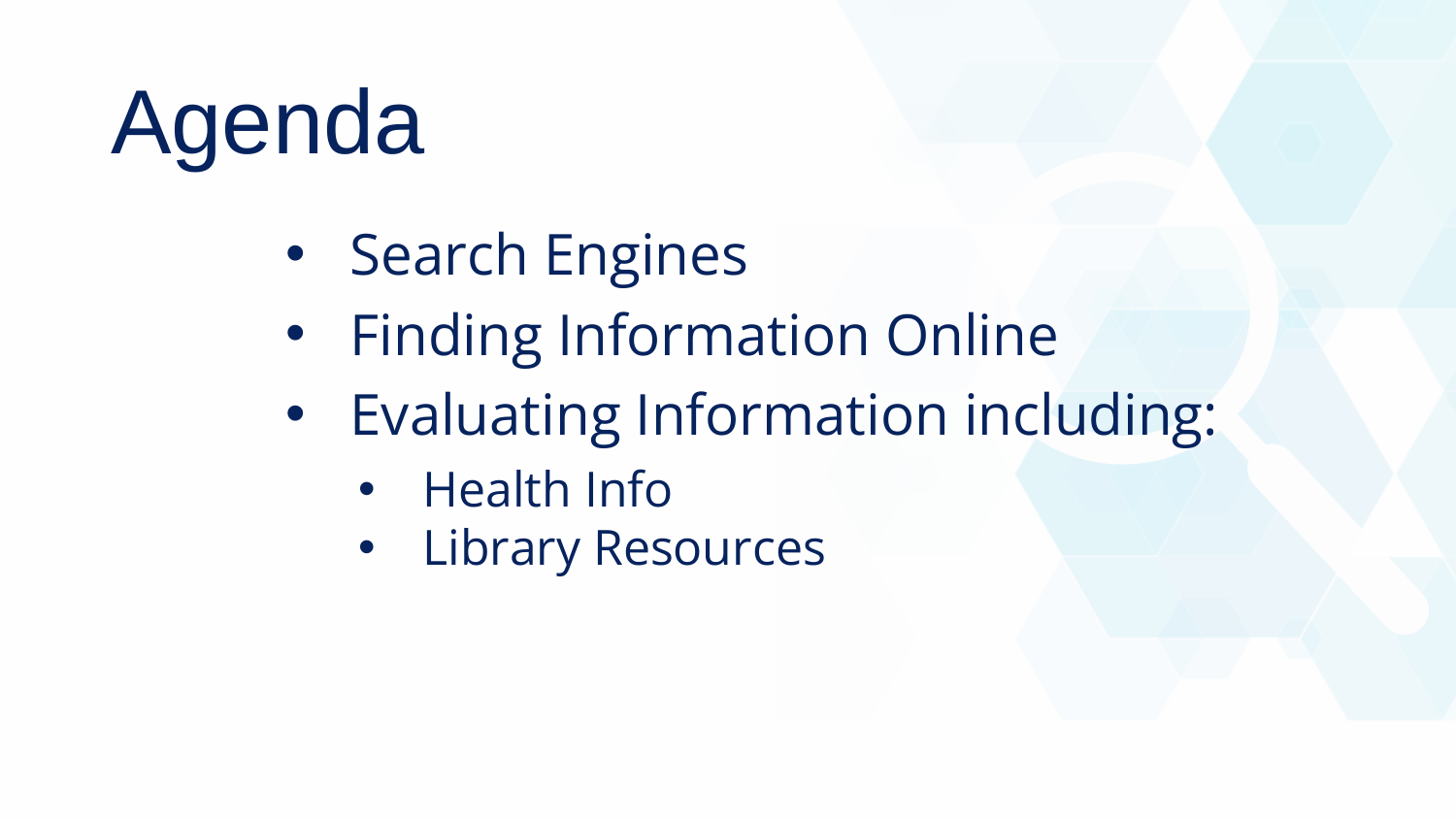

Agenda
Search Engines
Finding Information Online
Evaluating Information including:
Health Info
Library Resources